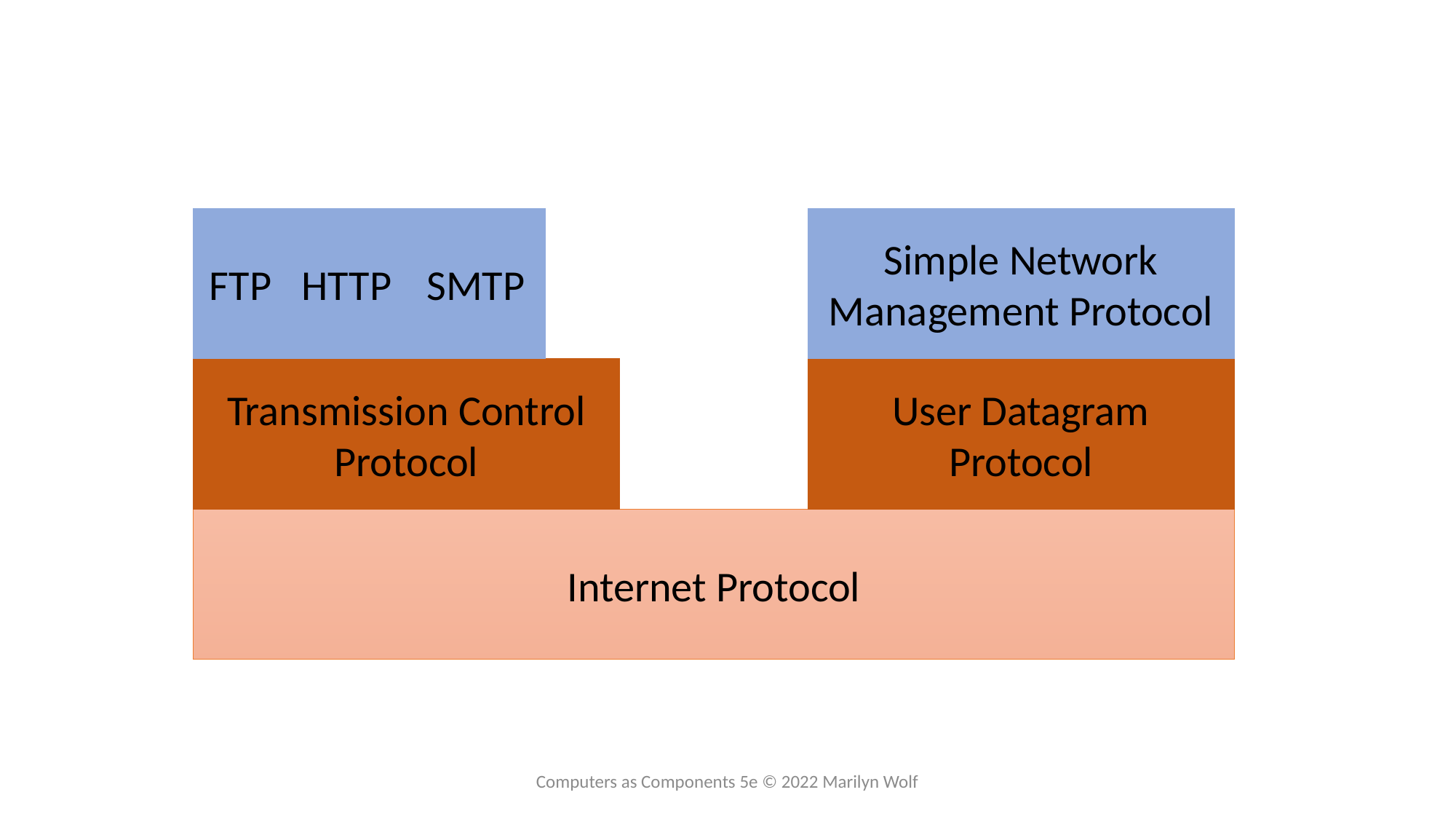

FTP
HTTP
SMTP
Simple Network Management Protocol
Transmission Control Protocol
User Datagram Protocol
Internet Protocol
Computers as Components 5e © 2022 Marilyn Wolf